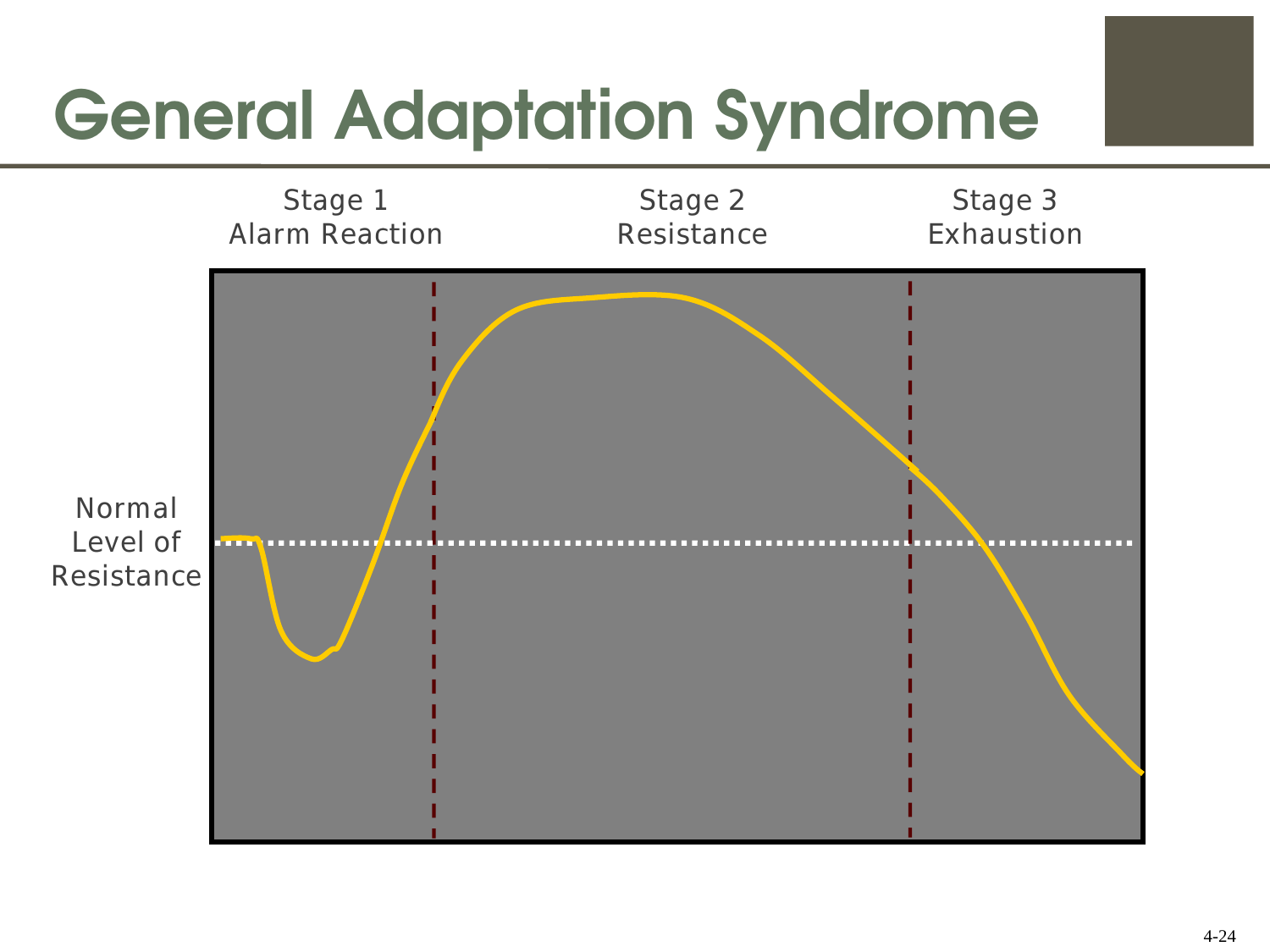

# General Adaptation Syndrome
Stage 1
Alarm Reaction
Stage 2
Resistance
Stage 3
Exhaustion

Normal
Level of
Resistance